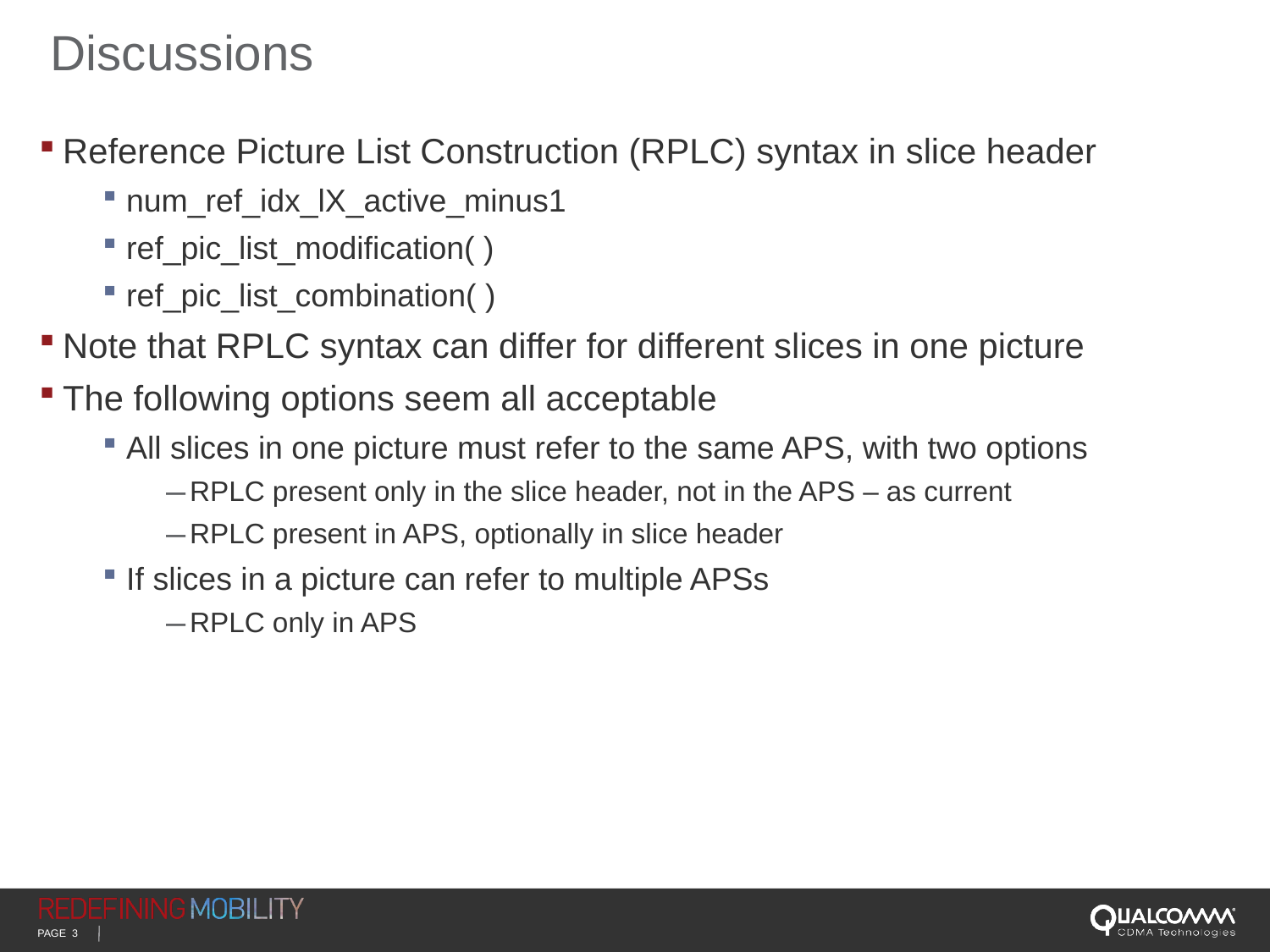

# Discussions
Reference Picture List Construction (RPLC) syntax in slice header
num_ref_idx_lX_active_minus1
ref_pic_list_modification( )
ref_pic_list_combination( )
Note that RPLC syntax can differ for different slices in one picture
The following options seem all acceptable
All slices in one picture must refer to the same APS, with two options
RPLC present only in the slice header, not in the APS – as current
RPLC present in APS, optionally in slice header
If slices in a picture can refer to multiple APSs
RPLC only in APS